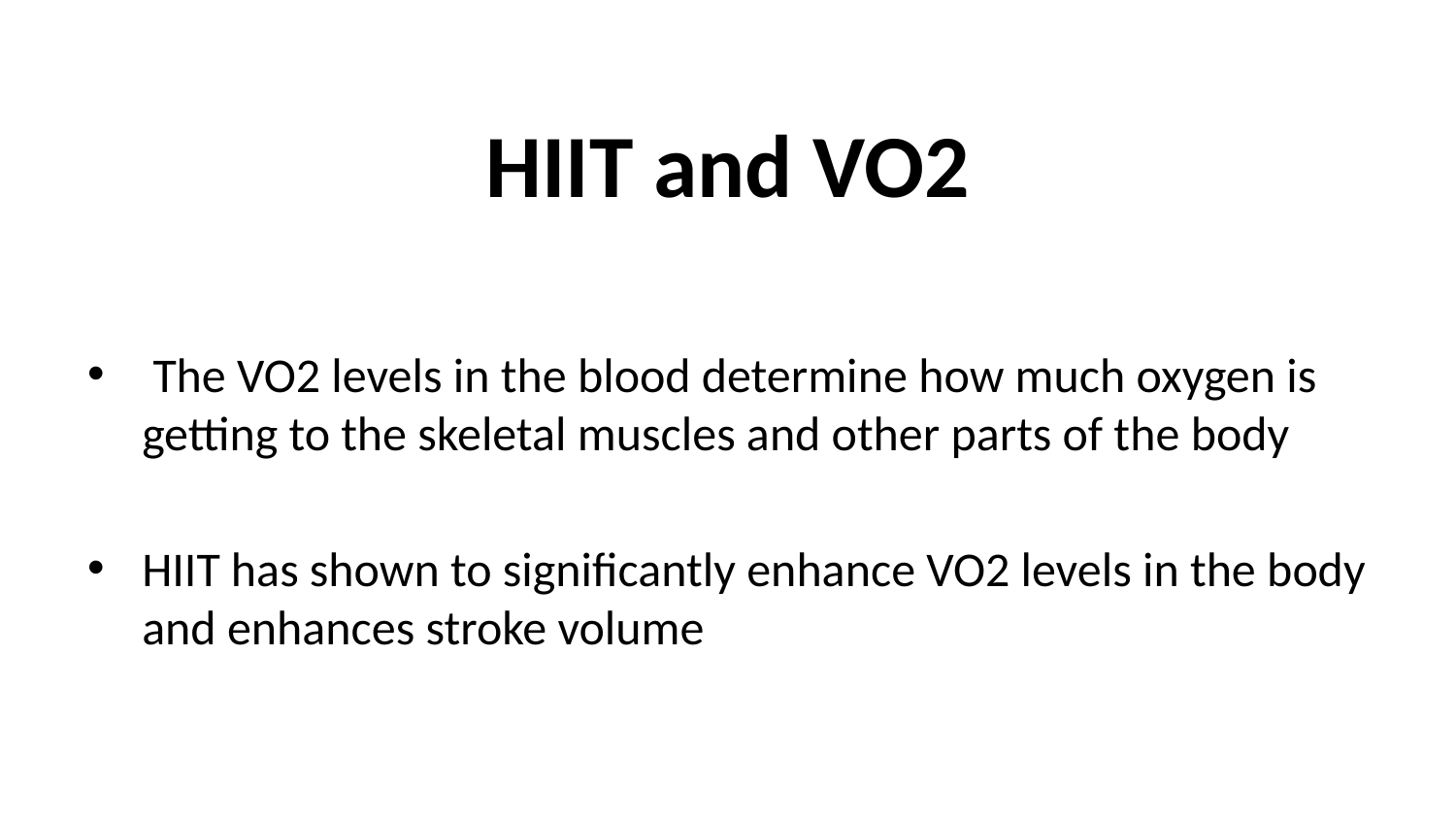

# HIIT and VO2
 The VO2 levels in the blood determine how much oxygen is getting to the skeletal muscles and other parts of the body

HIIT has shown to significantly enhance VO2 levels in the body and enhances stroke volume